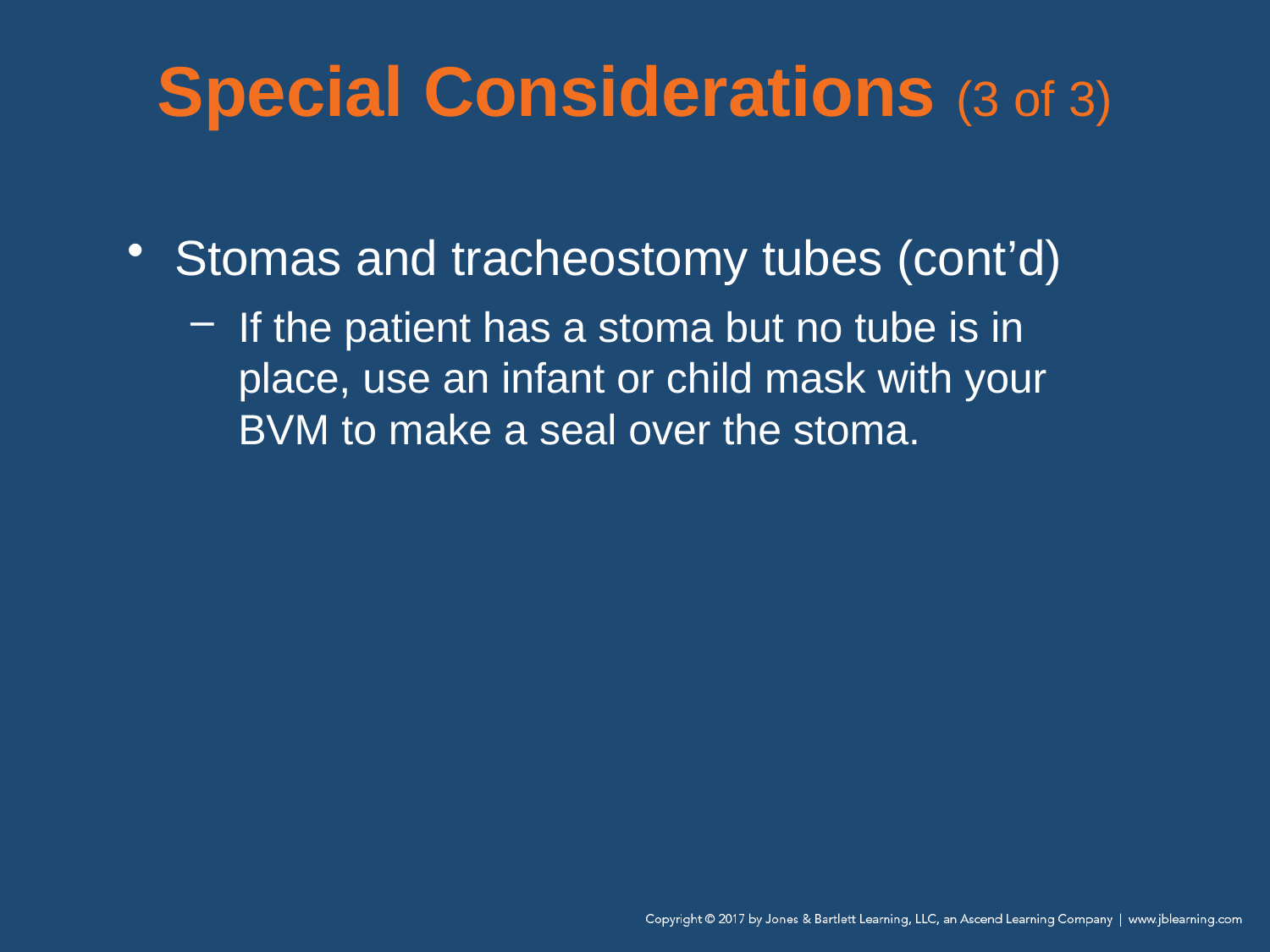

# Special Considerations (3 of 3)
Stomas and tracheostomy tubes (cont’d)
If the patient has a stoma but no tube is in place, use an infant or child mask with your BVM to make a seal over the stoma.